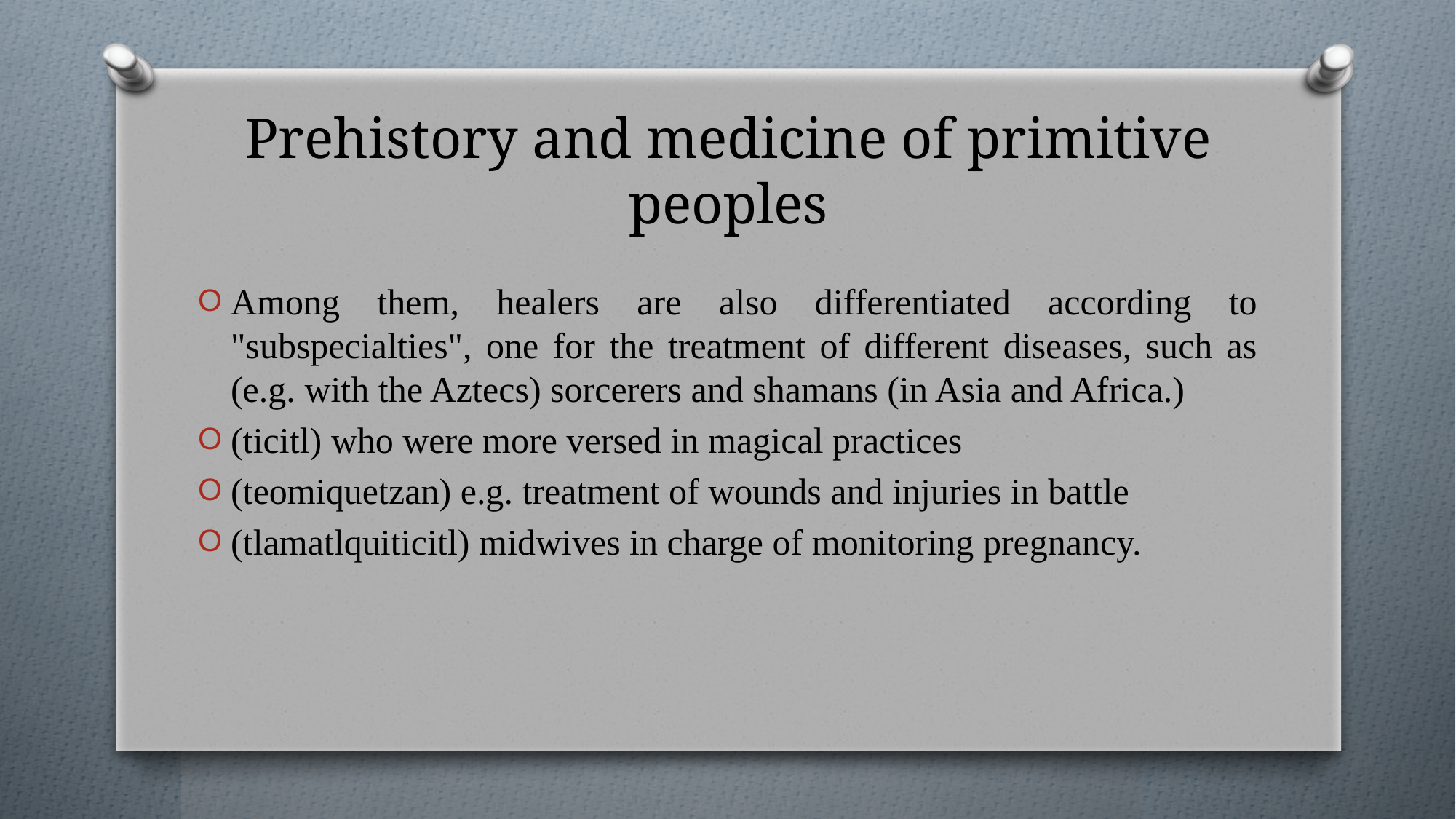

# Prehistory and medicine of primitive peoples
Among them, healers are also differentiated according to "subspecialties", one for the treatment of different diseases, such as (e.g. with the Aztecs) sorcerers and shamans (in Asia and Africa.)
(ticitl) who were more versed in magical practices
(teomiquetzan) e.g. treatment of wounds and injuries in battle
(tlamatlquiticitl) midwives in charge of monitoring pregnancy.